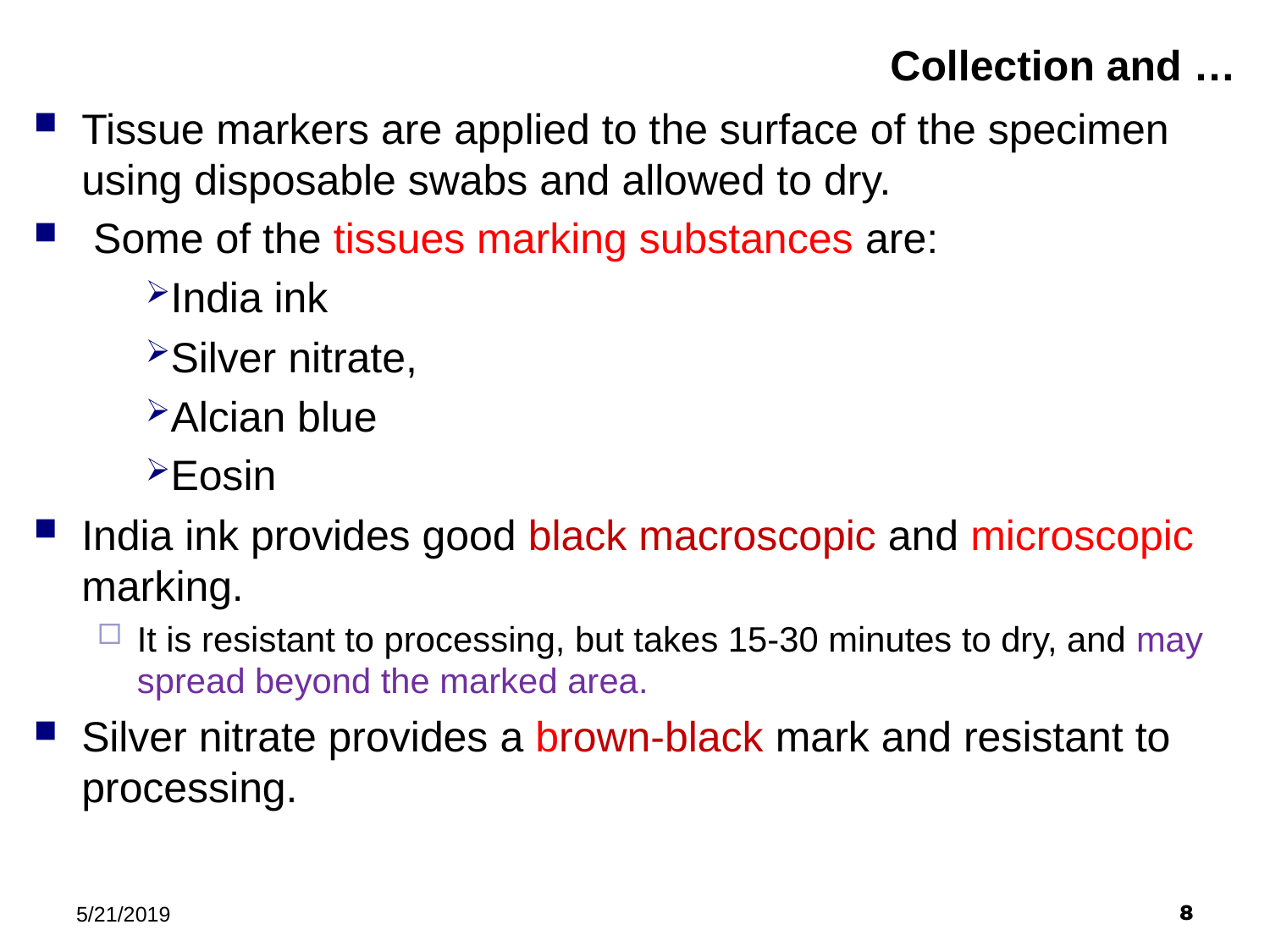

# Collection and …
Tissue markers are applied to the surface of the specimen using disposable swabs and allowed to dry.
 Some of the tissues marking substances are:
India ink
Silver nitrate,
Alcian blue
Eosin
India ink provides good black macroscopic and microscopic marking.
It is resistant to processing, but takes 15-30 minutes to dry, and may spread beyond the marked area.
Silver nitrate provides a brown-black mark and resistant to processing.
5/21/2019
8